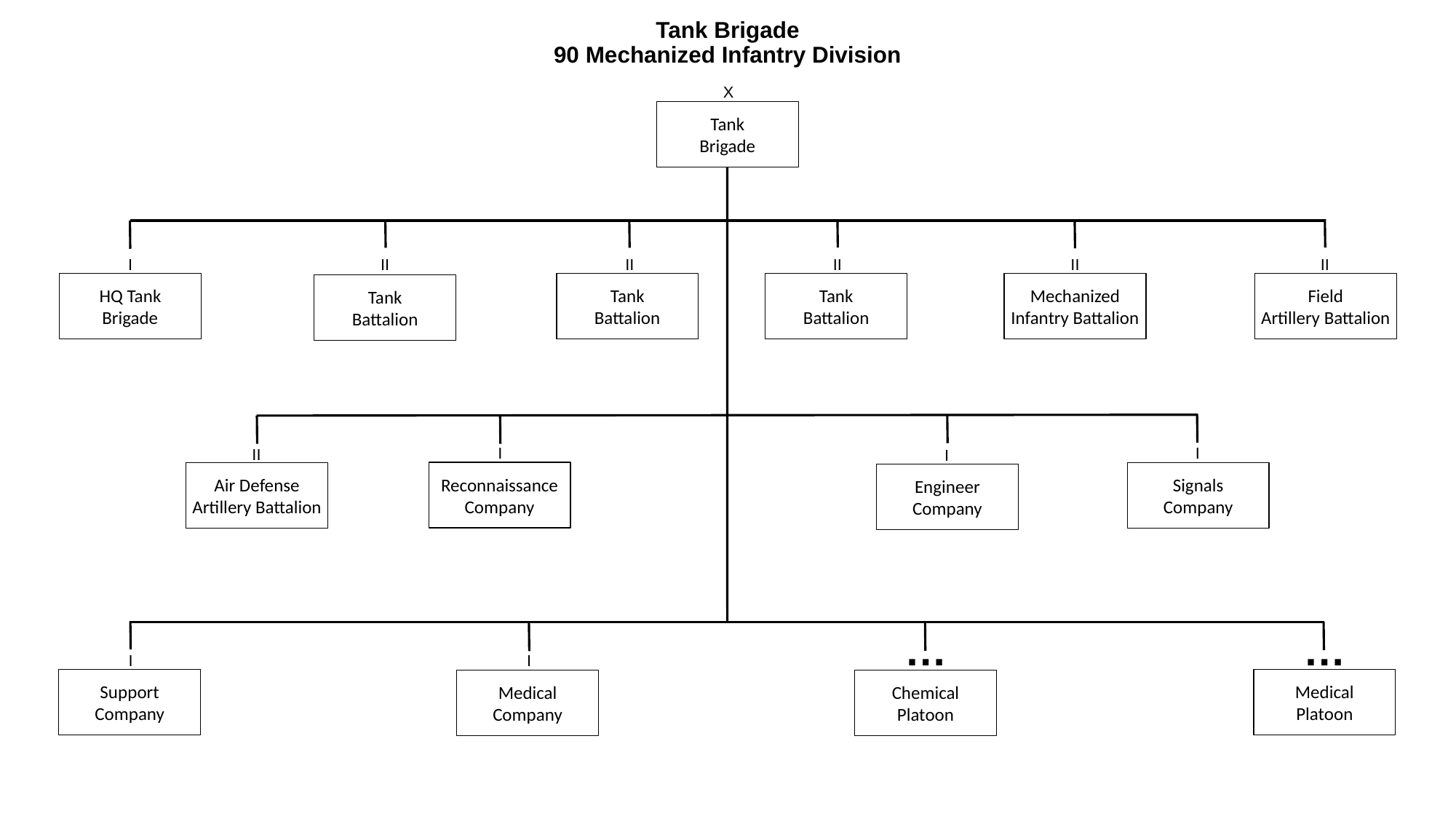

# Tank Brigade 90 Mechanized Infantry Division
X
Tank
Brigade
I
II
II
II
II
II
HQ Tank
Brigade
Tank
Battalion
Tank
Battalion
Mechanized Infantry Battalion
Field
Artillery Battalion
Tank
Battalion
I
I
II
I
Reconnaissance Company
Air Defense
Artillery Battalion
Signals
Company
Engineer
Company
…
…
I
I
Support
Company
Medical
Platoon
Medical
Company
Chemical
Platoon